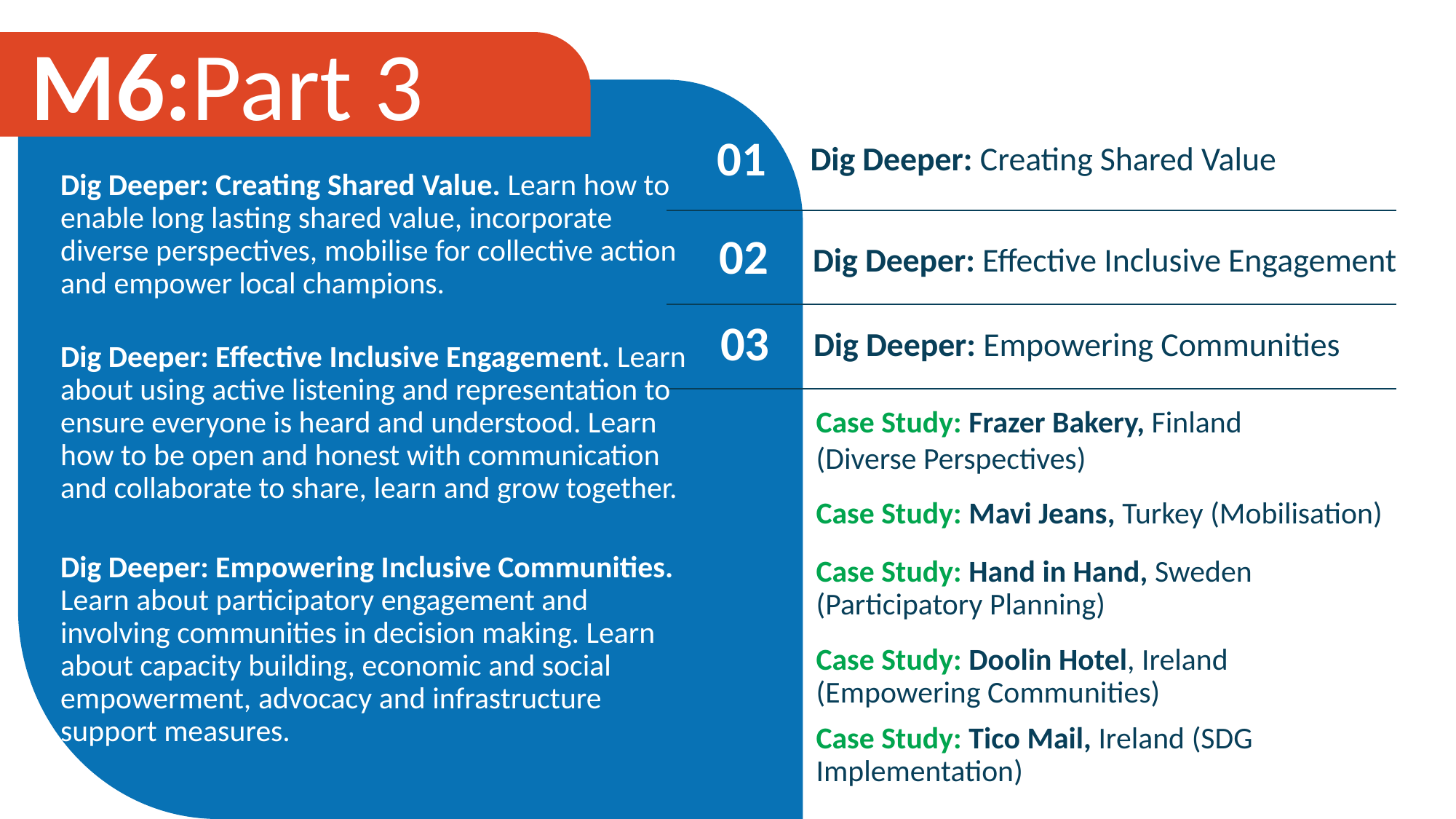

M6:Part 3
Dig Deeper: Creating Shared Value
01
Dig Deeper: Creating Shared Value. Learn how to enable long lasting shared value, incorporate diverse perspectives, mobilise for collective action and empower local champions.

Dig Deeper: Effective Inclusive Engagement. Learn about using active listening and representation to ensure everyone is heard and understood. Learn how to be open and honest with communication and collaborate to share, learn and grow together.

Dig Deeper: Empowering Inclusive Communities. Learn about participatory engagement and involving communities in decision making. Learn about capacity building, economic and social empowerment, advocacy and infrastructure support measures.

02
Dig Deeper: Effective Inclusive Engagement
Dig Deeper: Empowering Communities
03
Case Study: Frazer Bakery, Finland
(Diverse Perspectives)
Case Study: Mavi Jeans, Turkey (Mobilisation)
Case Study: Hand in Hand, Sweden (Participatory Planning)
Case Study: Doolin Hotel, Ireland (Empowering Communities)
Case Study: Tico Mail, Ireland (SDG Implementation)